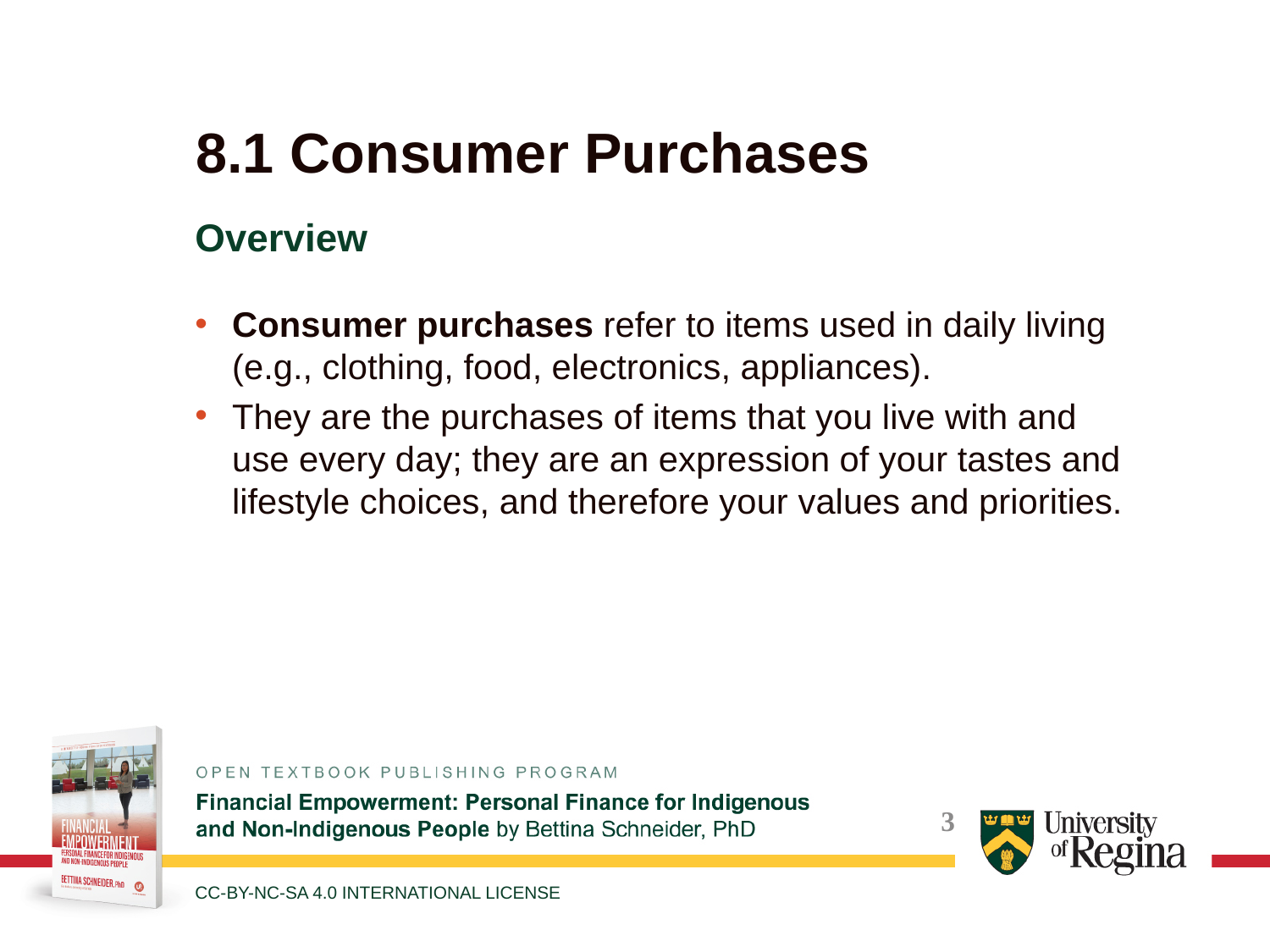

# 8.1 Consumer Purchases
Overview
Consumer purchases refer to items used in daily living (e.g., clothing, food, electronics, appliances).
They are the purchases of items that you live with and use every day; they are an expression of your tastes and lifestyle choices, and therefore your values and priorities.

CC-BY-NC-SA 4.0 INTERNATIONAL LICENSE